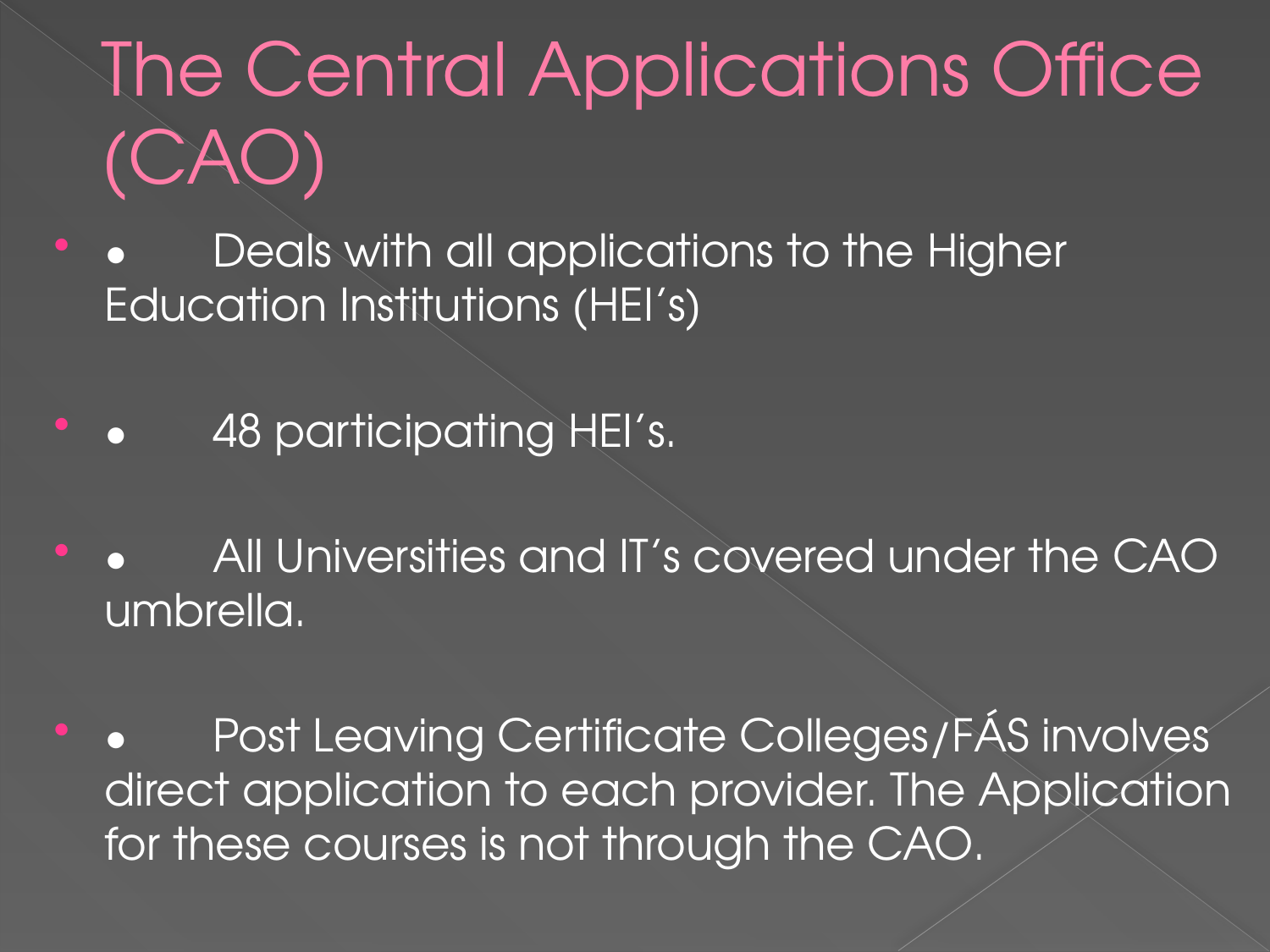

# The Central Applications Office (CAO)
•	Deals with all applications to the Higher Education Institutions (HEI’s)

•	48 participating HEI’s.

•	All Universities and IT’s covered under the CAO umbrella.

•	Post Leaving Certificate Colleges/FÁS involves direct application to each provider. The Application for these courses is not through the CAO.